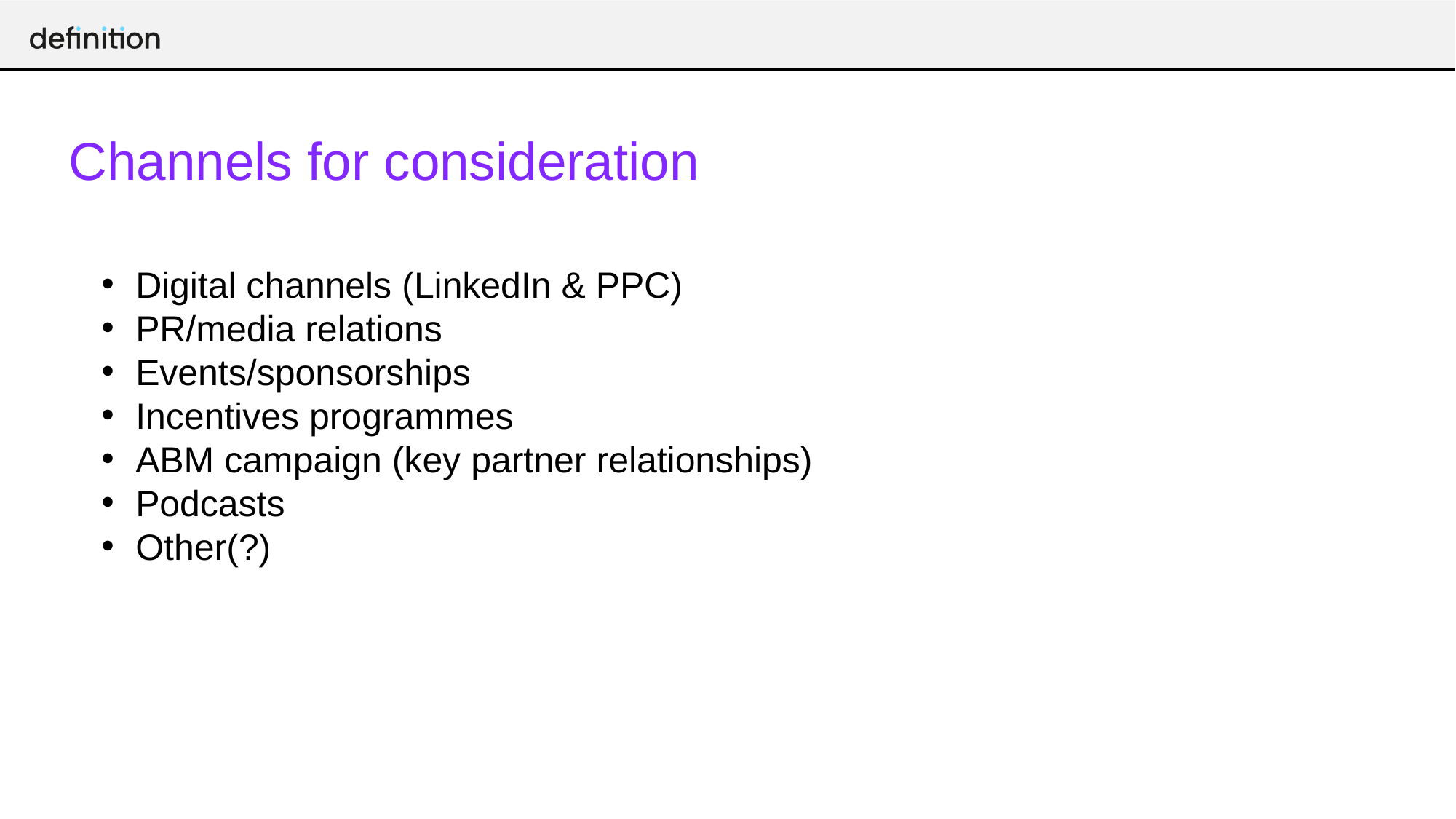

# Channels for consideration

Digital channels (LinkedIn & PPC)
PR/media relations
Events/sponsorships
Incentives programmes
ABM campaign (key partner relationships)
Podcasts
Other(?)